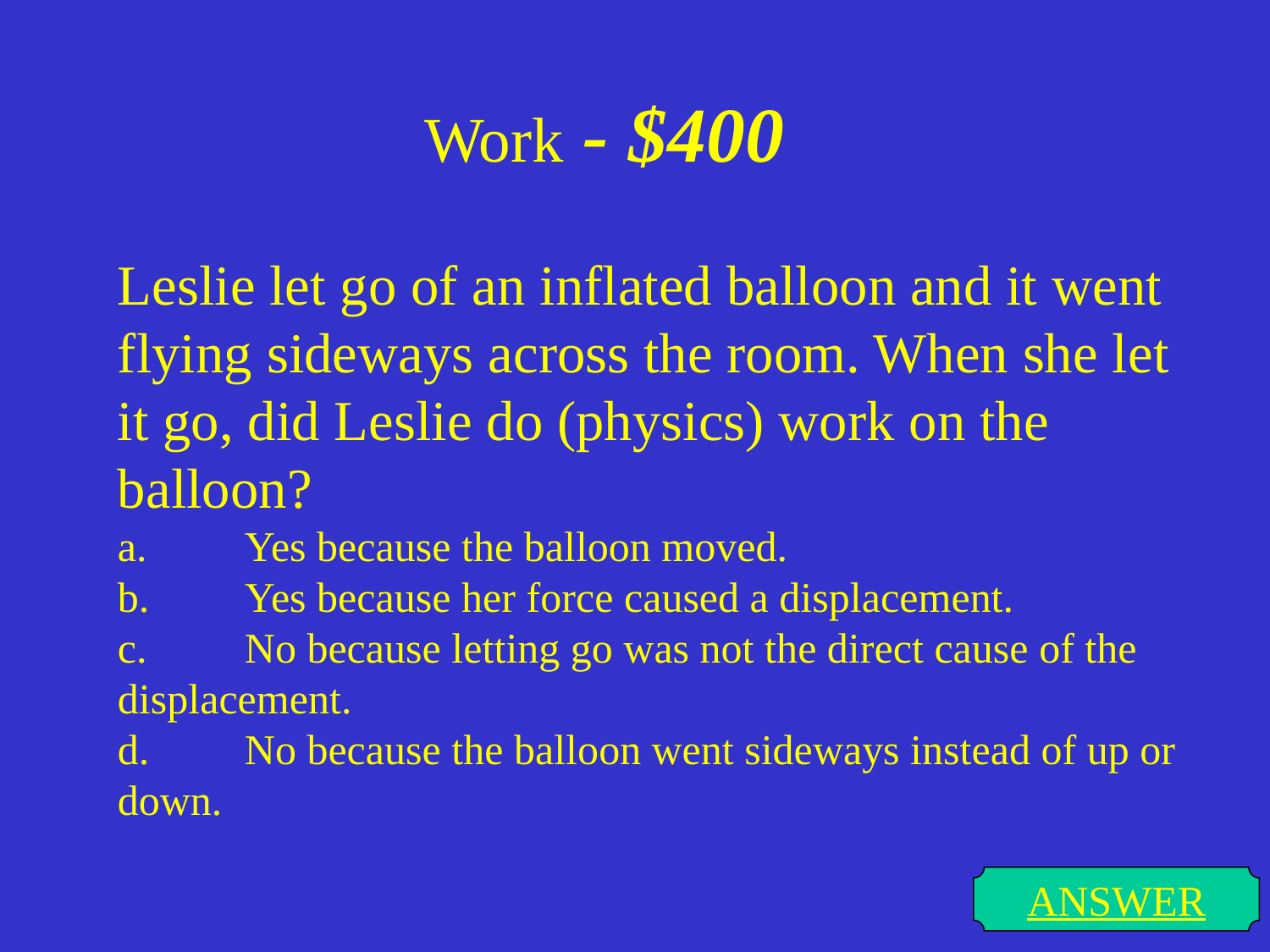

# Work - $400
Leslie let go of an inflated balloon and it went flying sideways across the room. When she let it go, did Leslie do (physics) work on the balloon?
a.	Yes because the balloon moved.
b.	Yes because her force caused a displacement.
c.	No because letting go was not the direct cause of the displacement.
d.	No because the balloon went sideways instead of up or down.

ANSWER